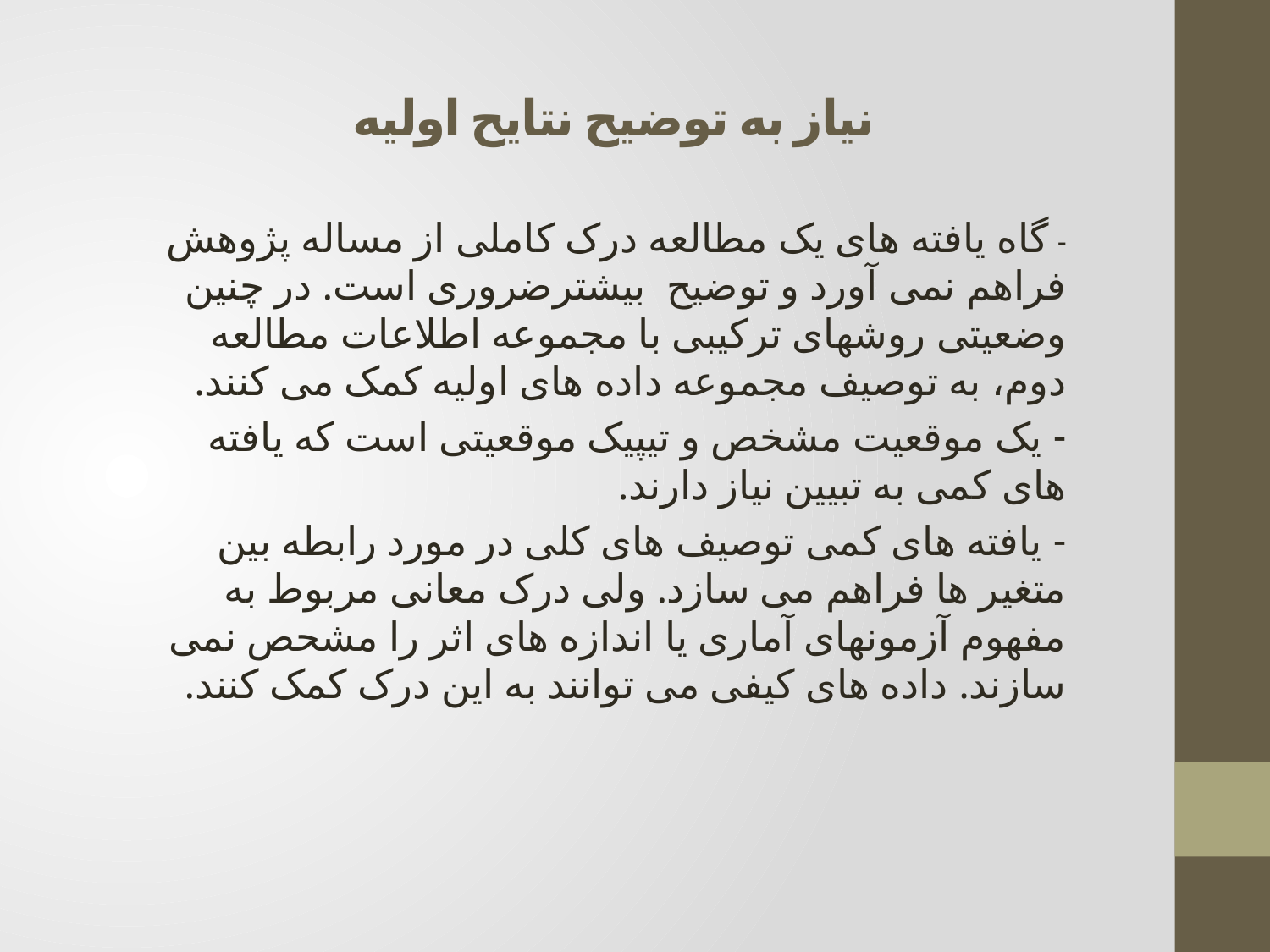

# نیاز به توضیح نتایح اولیه
- گاه یافته های یک مطالعه درک کاملی از مساله پژوهش فراهم نمی آورد و توضیح  بیشترضروری است. در چنین وضعیتی روشهای ترکیبی با مجموعه اطلاعات مطالعه دوم، به توصیف مجموعه داده های اولیه کمک می کنند.
- یک موقعیت مشخص و تیپیک موقعیتی است که یافته های کمی به تبیین نیاز دارند.
- یافته های کمی توصیف های کلی در مورد رابطه بین متغیر ها فراهم می سازد. ولی درک معانی مربوط به مفهوم آزمونهای آماری یا اندازه های اثر را مشحص نمی سازند. داده های کیفی می توانند به این درک کمک کنند.